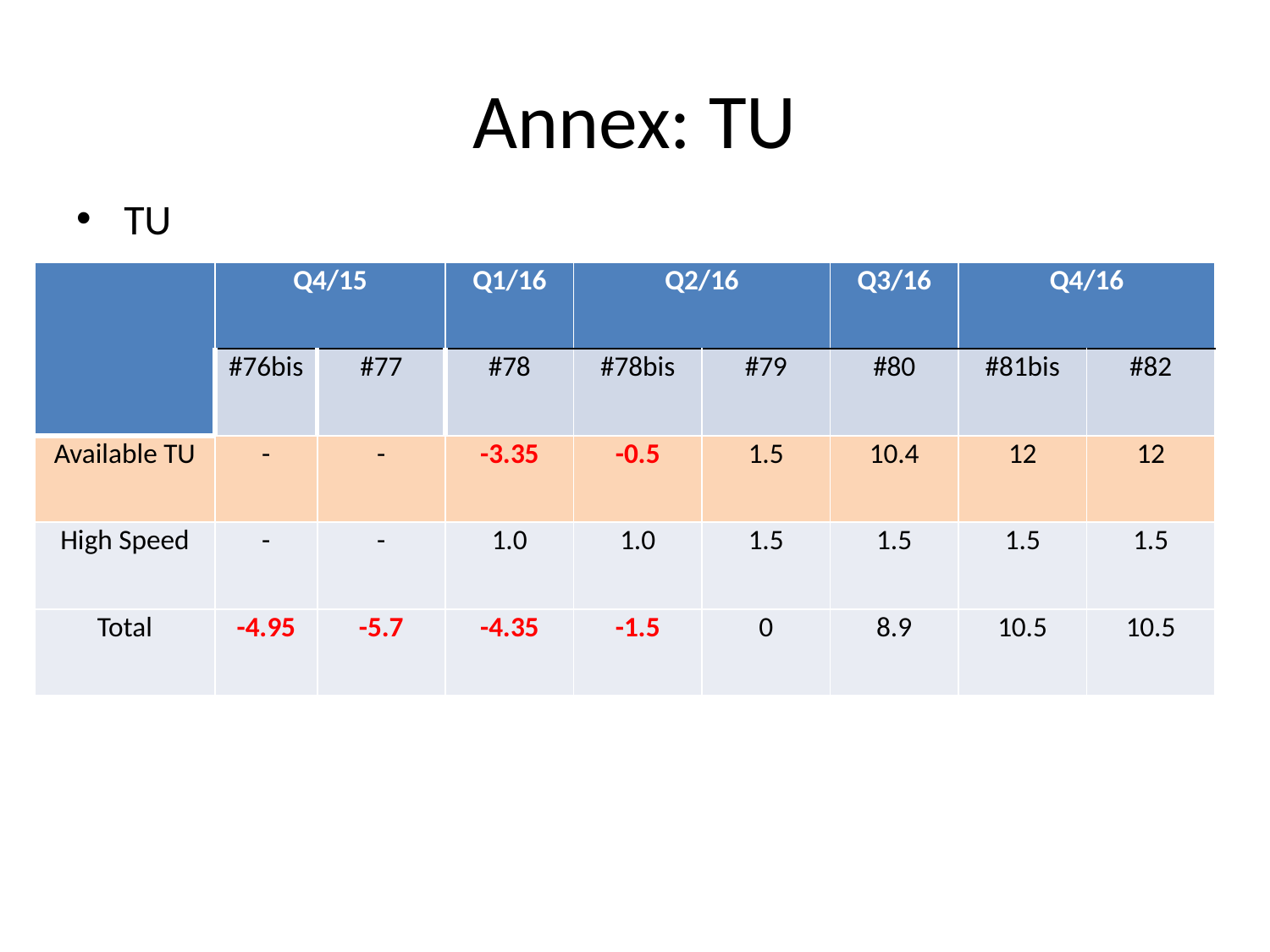

# Annex: TU
TU

|  | Q4/15 |  | Q1/16 | Q2/16 |  | Q3/16 | Q4/16 |  |
| --- | --- | --- | --- | --- | --- | --- | --- | --- |
|  | #76bis | #77 | #78 | #78bis | #79 | #80 | #81bis | #82 |
| Available TU | - | - | -3.35 | -0.5 | 1.5 | 10.4 | 12 | 12 |
| High Speed | - | - | 1.0 | 1.0 | 1.5 | 1.5 | 1.5 | 1.5 |
| Total | -4.95 | -5.7 | -4.35 | -1.5 | 0 | 8.9 | 10.5 | 10.5 |